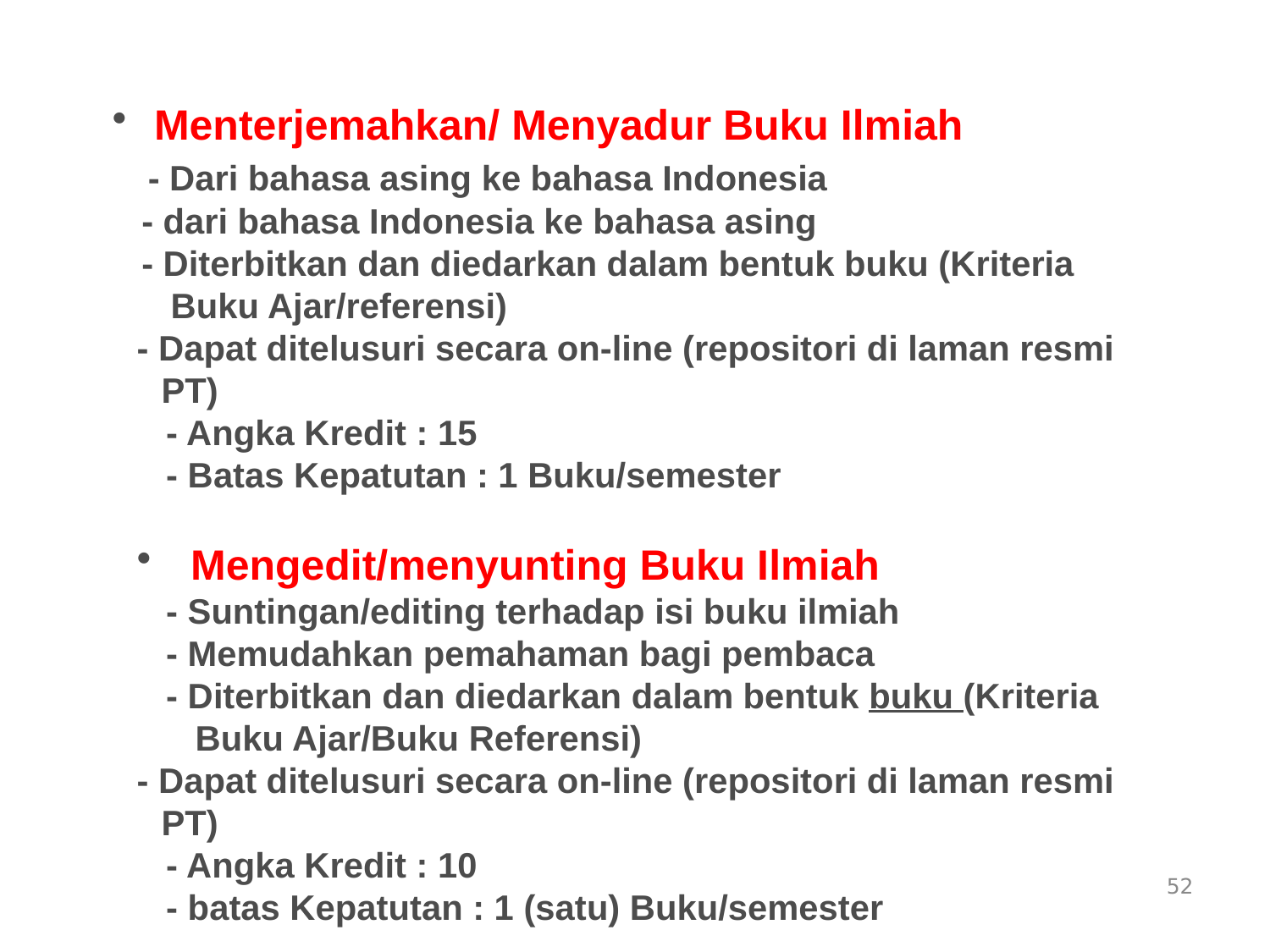

Menterjemahkan/ Menyadur Buku Ilmiah
   - Dari bahasa asing ke bahasa Indonesia
   - dari bahasa Indonesia ke bahasa asing
   - Diterbitkan dan diedarkan dalam bentuk buku (Kriteria
      Buku Ajar/referensi)
- Dapat ditelusuri secara on-line (repositori di laman resmi PT)
   - Angka Kredit : 15
   - Batas Kepatutan : 1 Buku/semester

  Mengedit/menyunting Buku Ilmiah
   - Suntingan/editing terhadap isi buku ilmiah
   - Memudahkan pemahaman bagi pembaca
   - Diterbitkan dan diedarkan dalam bentuk buku (Kriteria
      Buku Ajar/Buku Referensi)
- Dapat ditelusuri secara on-line (repositori di laman resmi PT)
   - Angka Kredit : 10
   - batas Kepatutan : 1 (satu) Buku/semester
52